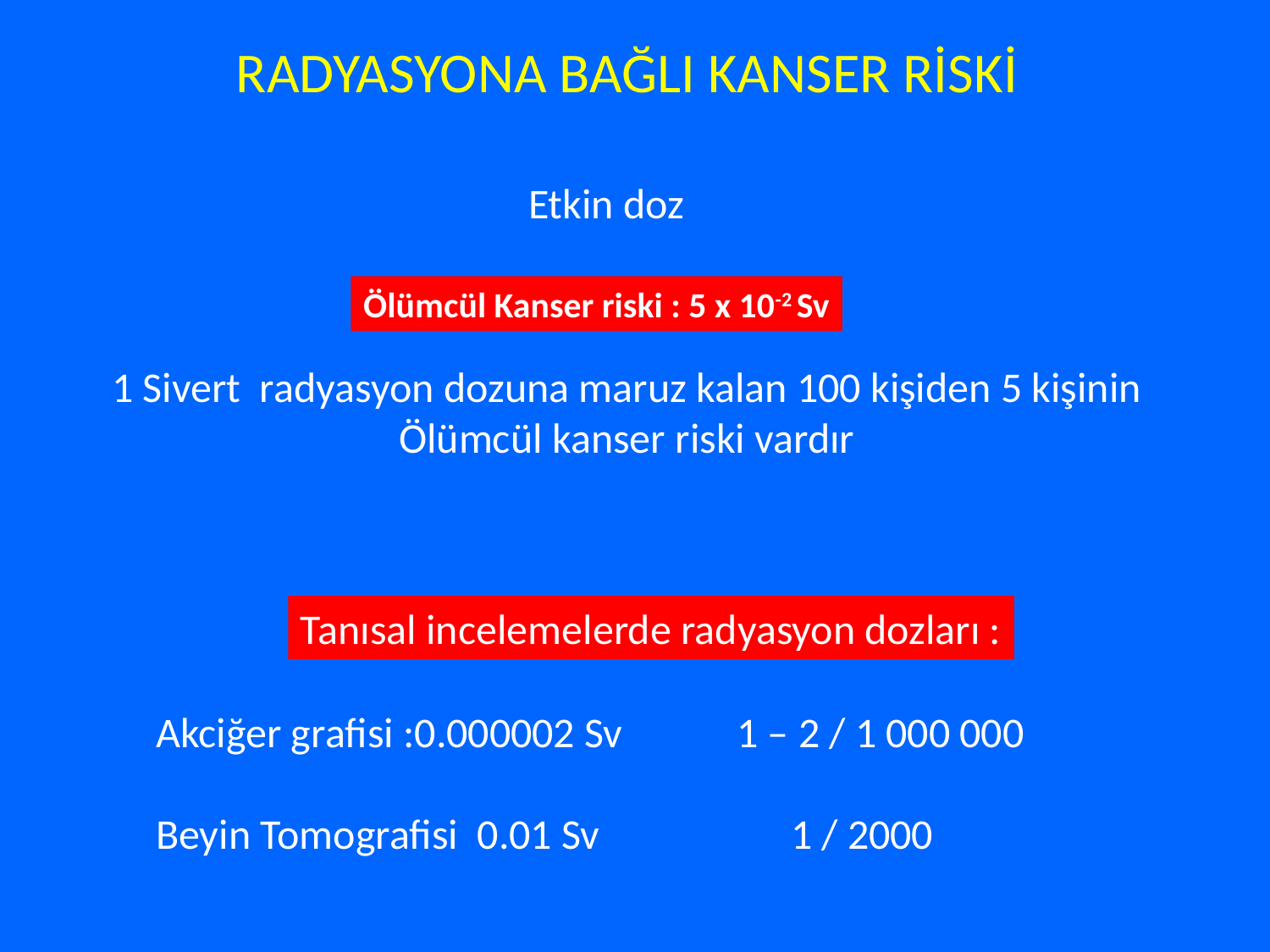

RADYASYONA BAĞLI KANSER RİSKİ
Etkin doz
Ölümcül Kanser riski : 5 x 10-2 Sv
1 Sivert  radyasyon dozuna maruz kalan 100 kişiden 5 kişinin
Ölümcül kanser riski vardır
Tanısal incelemelerde radyasyon dozları :
Akciğer grafisi :0.000002 Sv            1 – 2 / 1 000 000

Beyin Tomografisi  0.01 Sv		1 / 2000